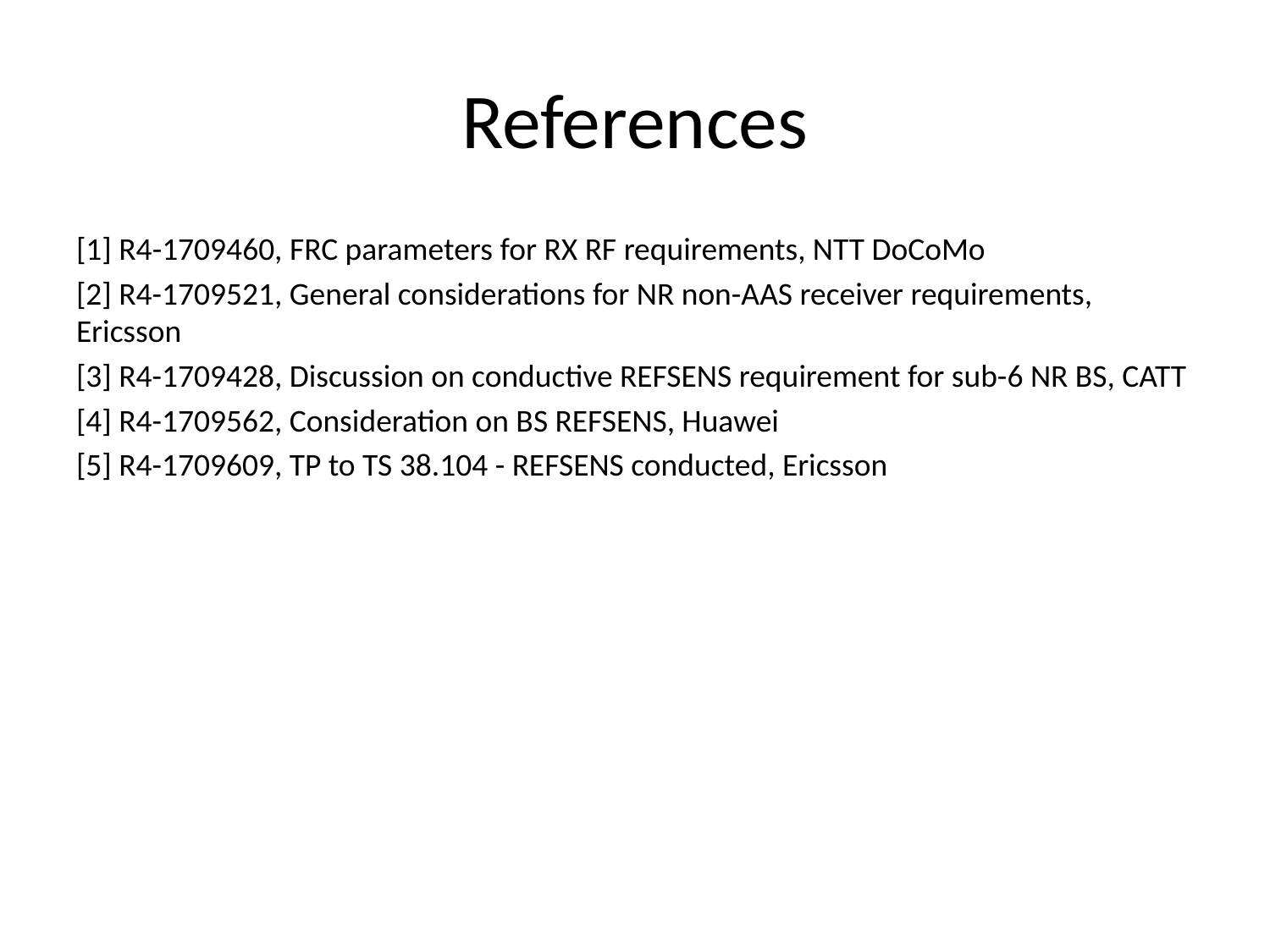

# References
[1] R4-1709460, FRC parameters for RX RF requirements, NTT DoCoMo
[2] R4-1709521, General considerations for NR non-AAS receiver requirements, Ericsson
[3] R4-1709428, Discussion on conductive REFSENS requirement for sub-6 NR BS, CATT
[4] R4-1709562, Consideration on BS REFSENS, Huawei
[5] R4-1709609, TP to TS 38.104 - REFSENS conducted, Ericsson